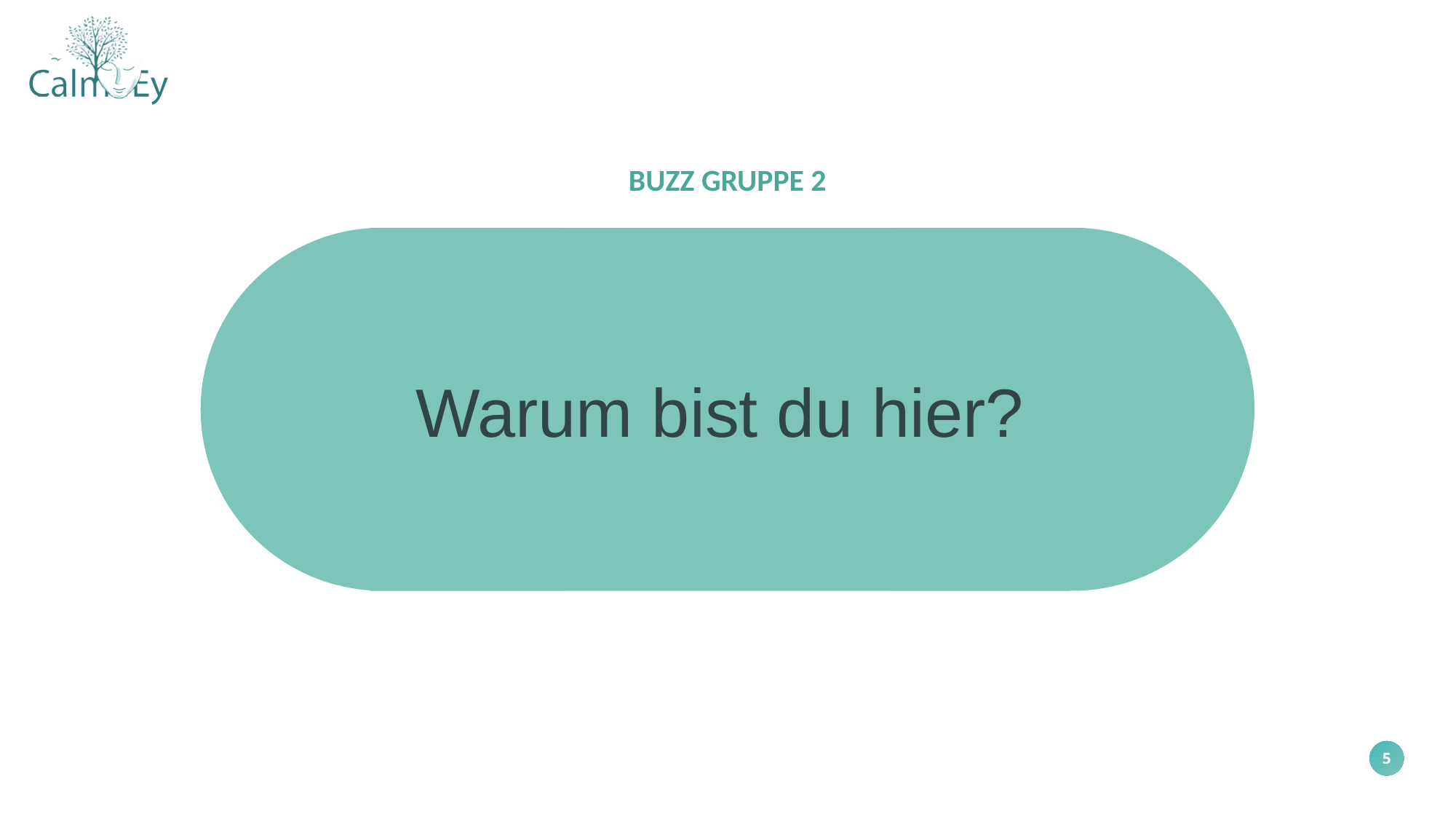

BUZZ GRUPPE 2

Warum bist du hier?